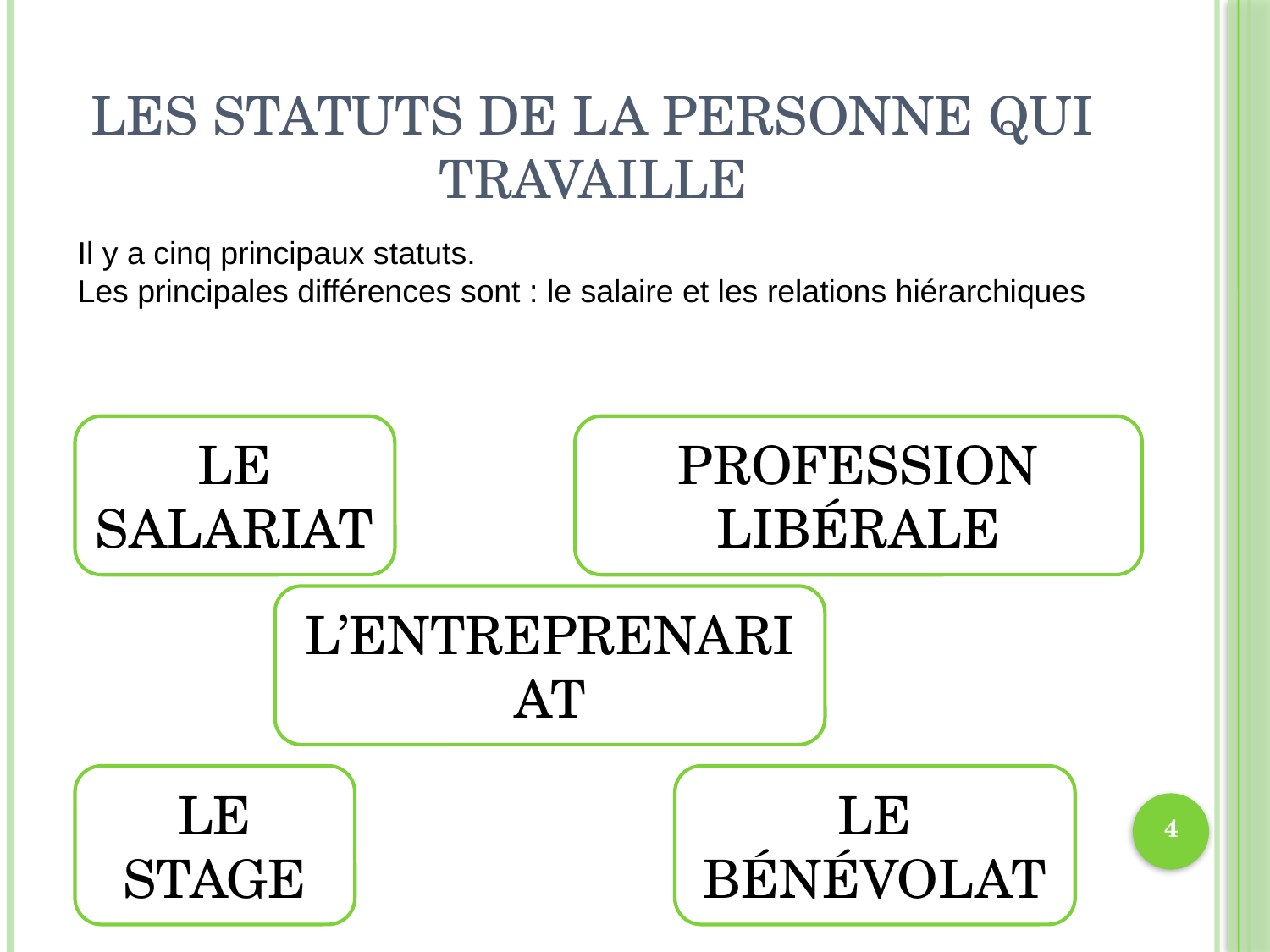

# Les statuts de la personne qui travaille
Il y a cinq principaux statuts.
Les principales différences sont : le salaire et les relations hiérarchiques
Le salariat
Profession libérale
L’entreprenariat
Le stage
Le bénévolat
4